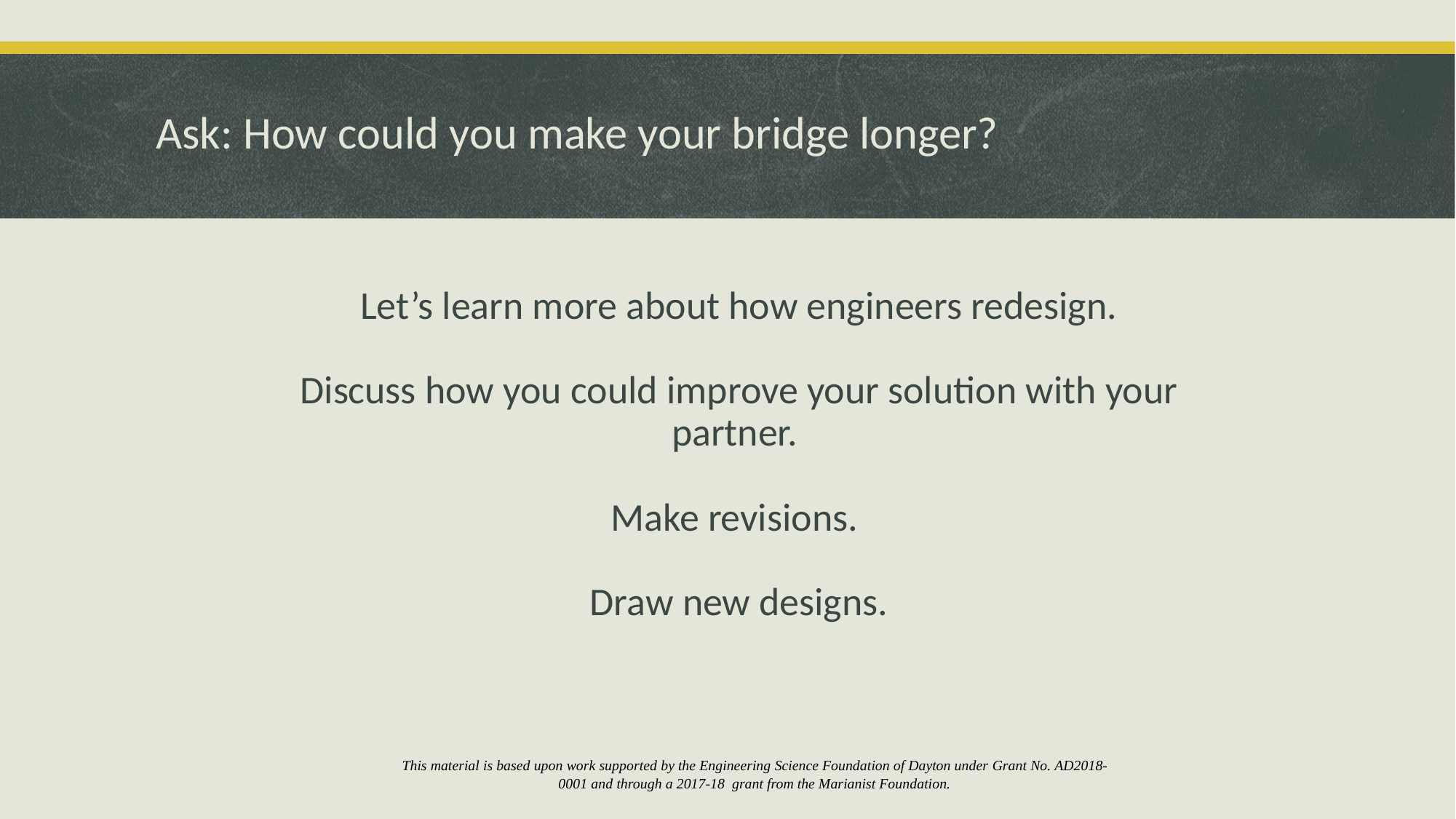

# Ask: How could you make your bridge longer?
Let’s learn more about how engineers redesign.

Discuss how you could improve your solution with your partner.

Make revisions.

Draw new designs.